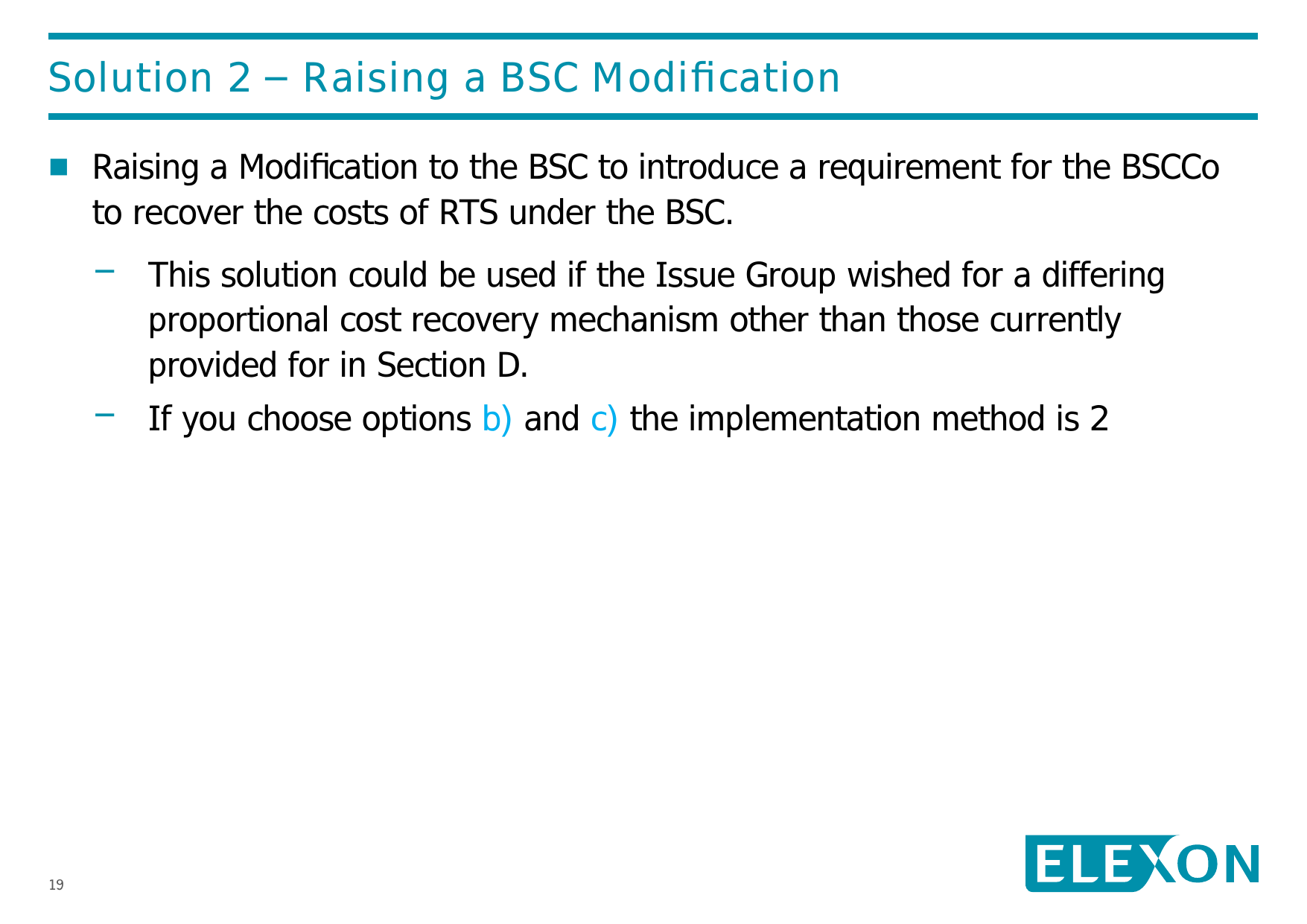

# Solution 2 – Raising a BSC Modification
Raising a Modification to the BSC to introduce a requirement for the BSCCo to recover the costs of RTS under the BSC.
This solution could be used if the Issue Group wished for a differing proportional cost recovery mechanism other than those currently provided for in Section D.
If you choose options b) and c) the implementation method is 2

19